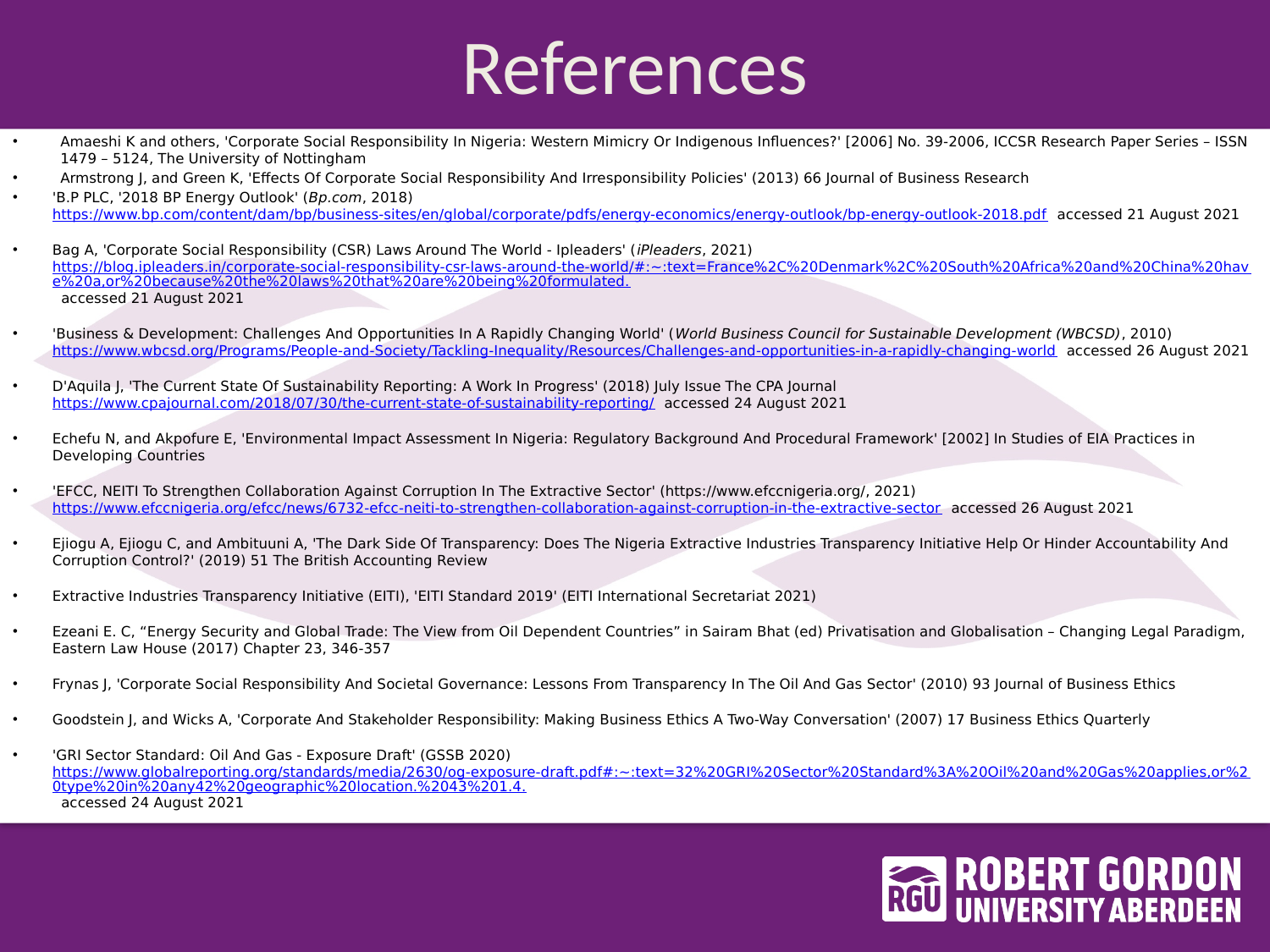

# References
Amaeshi K and others, 'Corporate Social Responsibility In Nigeria: Western Mimicry Or Indigenous Influences?' [2006] No. 39-2006, ICCSR Research Paper Series – ISSN 1479 – 5124, The University of Nottingham
Armstrong J, and Green K, 'Effects Of Corporate Social Responsibility And Irresponsibility Policies' (2013) 66 Journal of Business Research
'B.P PLC, '2018 BP Energy Outlook' (Bp.com, 2018) https://www.bp.com/content/dam/bp/business-sites/en/global/corporate/pdfs/energy-economics/energy-outlook/bp-energy-outlook-2018.pdf  accessed 21 August 2021
Bag A, 'Corporate Social Responsibility (CSR) Laws Around The World - Ipleaders' (iPleaders, 2021) https://blog.ipleaders.in/corporate-social-responsibility-csr-laws-around-the-world/#:~:text=France%2C%20Denmark%2C%20South%20Africa%20and%20China%20have%20a,or%20because%20the%20laws%20that%20are%20being%20formulated.  accessed 21 August 2021
'Business & Development: Challenges And Opportunities In A Rapidly Changing World' (World Business Council for Sustainable Development (WBCSD), 2010) https://www.wbcsd.org/Programs/People-and-Society/Tackling-Inequality/Resources/Challenges-and-opportunities-in-a-rapidly-changing-world  accessed 26 August 2021
D'Aquila J, 'The Current State Of Sustainability Reporting: A Work In Progress' (2018) July Issue The CPA Journal https://www.cpajournal.com/2018/07/30/the-current-state-of-sustainability-reporting/  accessed 24 August 2021
Echefu N, and Akpofure E, 'Environmental Impact Assessment In Nigeria: Regulatory Background And Procedural Framework' [2002] In Studies of EIA Practices in Developing Countries
'EFCC, NEITI To Strengthen Collaboration Against Corruption In The Extractive Sector' (https://www.efccnigeria.org/, 2021) https://www.efccnigeria.org/efcc/news/6732-efcc-neiti-to-strengthen-collaboration-against-corruption-in-the-extractive-sector  accessed 26 August 2021
Ejiogu A, Ejiogu C, and Ambituuni A, 'The Dark Side Of Transparency: Does The Nigeria Extractive Industries Transparency Initiative Help Or Hinder Accountability And Corruption Control?' (2019) 51 The British Accounting Review
Extractive Industries Transparency Initiative (EITI), 'EITI Standard 2019' (EITI International Secretariat 2021)
Ezeani E. C, “Energy Security and Global Trade: The View from Oil Dependent Countries” in Sairam Bhat (ed) Privatisation and Globalisation – Changing Legal Paradigm, Eastern Law House (2017) Chapter 23, 346-357
Frynas J, 'Corporate Social Responsibility And Societal Governance: Lessons From Transparency In The Oil And Gas Sector' (2010) 93 Journal of Business Ethics
Goodstein J, and Wicks A, 'Corporate And Stakeholder Responsibility: Making Business Ethics A Two-Way Conversation' (2007) 17 Business Ethics Quarterly
'GRI Sector Standard: Oil And Gas - Exposure Draft' (GSSB 2020) https://www.globalreporting.org/standards/media/2630/og-exposure-draft.pdf#:~:text=32%20GRI%20Sector%20Standard%3A%20Oil%20and%20Gas%20applies,or%20type%20in%20any42%20geographic%20location.%2043%201.4.  accessed 24 August 2021